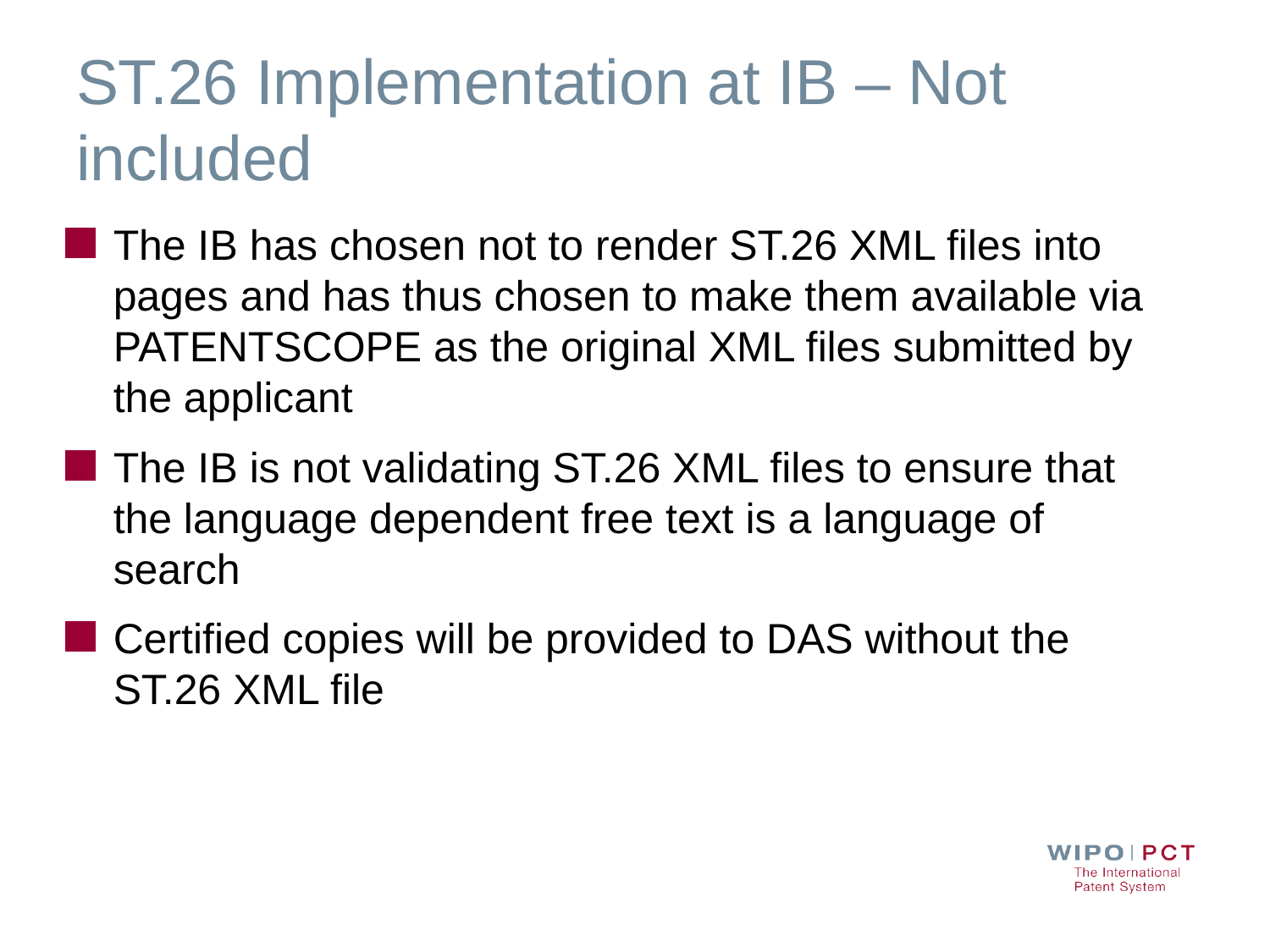

# ST.26 Implementation at IB – Not included

The IB has chosen not to render ST.26 XML files into pages and has thus chosen to make them available via PATENTSCOPE as the original XML files submitted by the applicant
The IB is not validating ST.26 XML files to ensure that the language dependent free text is a language of search
Certified copies will be provided to DAS without the ST.26 XML file